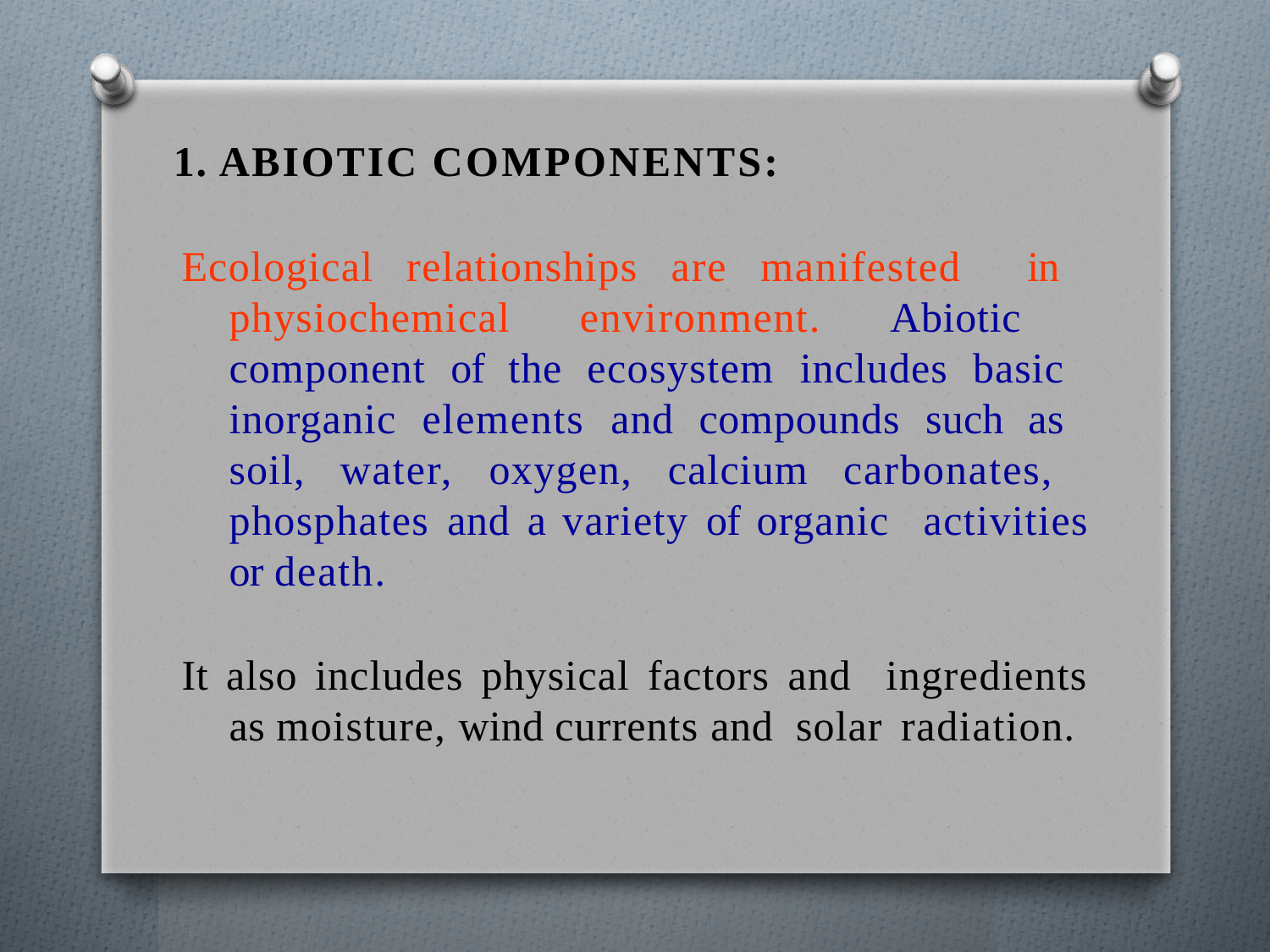

# 1. ABIOTIC	COMPONENTS:
Ecological relationships are manifested  in  physiochemical environment. Abiotic  component of the ecosystem includes basic  inorganic elements and compounds such as  soil, water, oxygen, calcium carbonates,  phosphates and a variety of organic  activities or death.

It also includes physical factors and  ingredients as moisture, wind currents and  solar radiation.